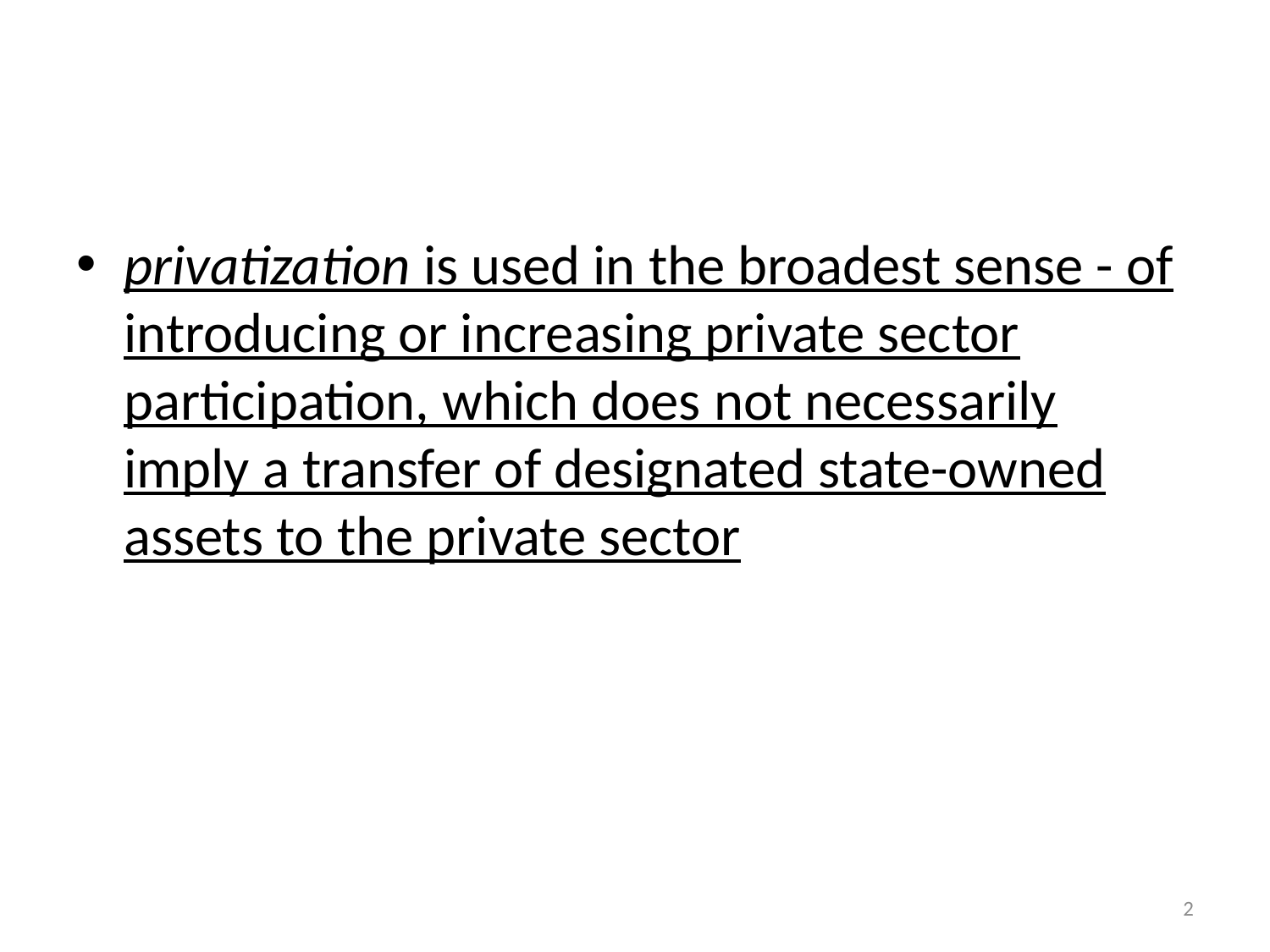

privatization is used in the broadest sense - of introducing or increasing private sector participation, which does not necessarily imply a transfer of designated state-owned assets to the private sector
2